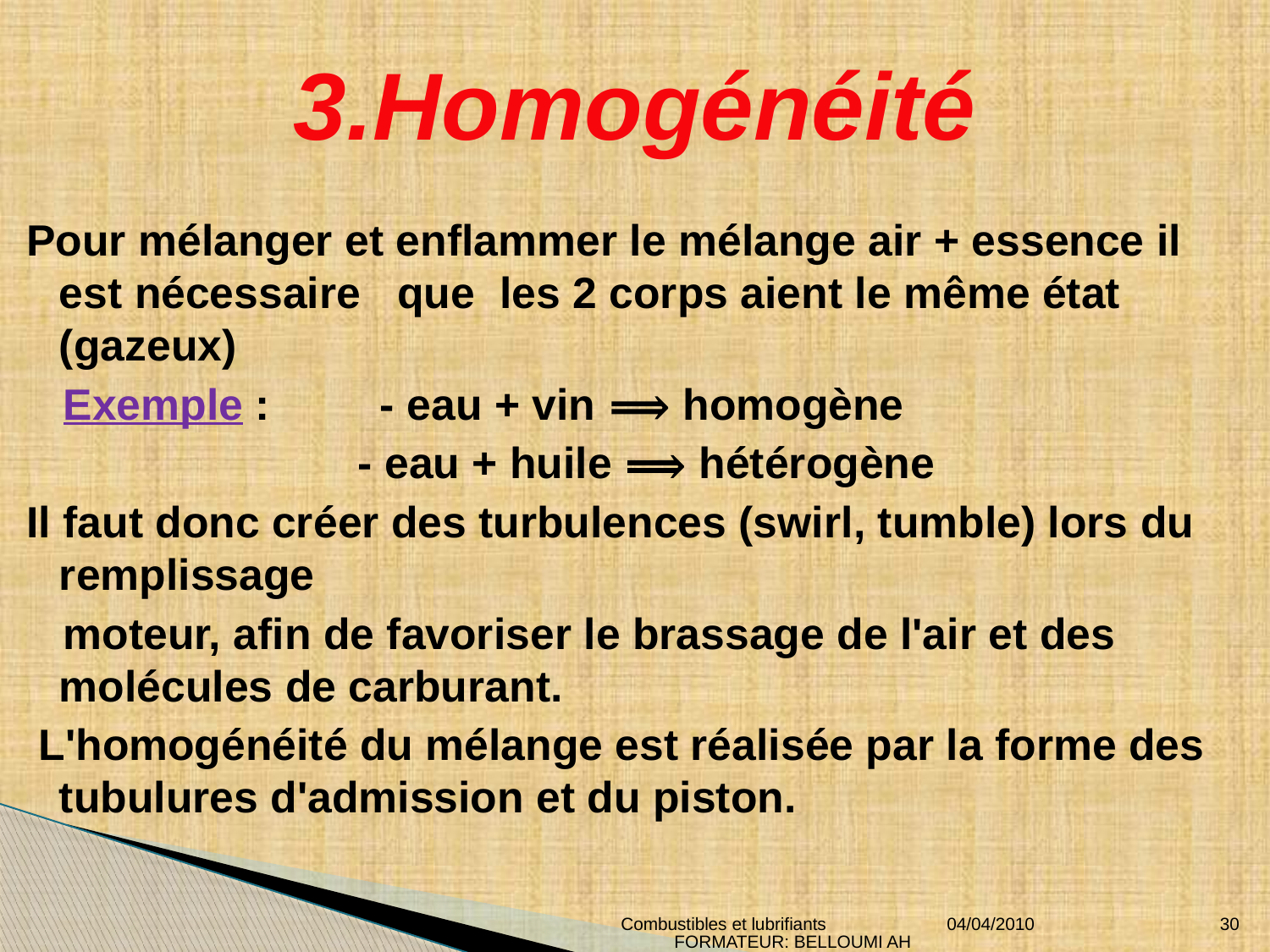

# 3.Homogénéité
Pour mélanger et enflammer le mélange air + essence il est nécessaire   que  les 2 corps aient le même état (gazeux)
   Exemple :         - eau + vin ⟹ homogène
                           - eau + huile ⟹ hétérogène
Il faut donc créer des turbulences (swirl, tumble) lors du remplissage
   moteur, afin de favoriser le brassage de l'air et des molécules de carburant.
 L'homogénéité du mélange est réalisée par la forme des tubulures d'admission et du piston.

Combustibles et lubrifiants                              FORMATEUR: BELLOUMI AHMED
04/04/2010
30